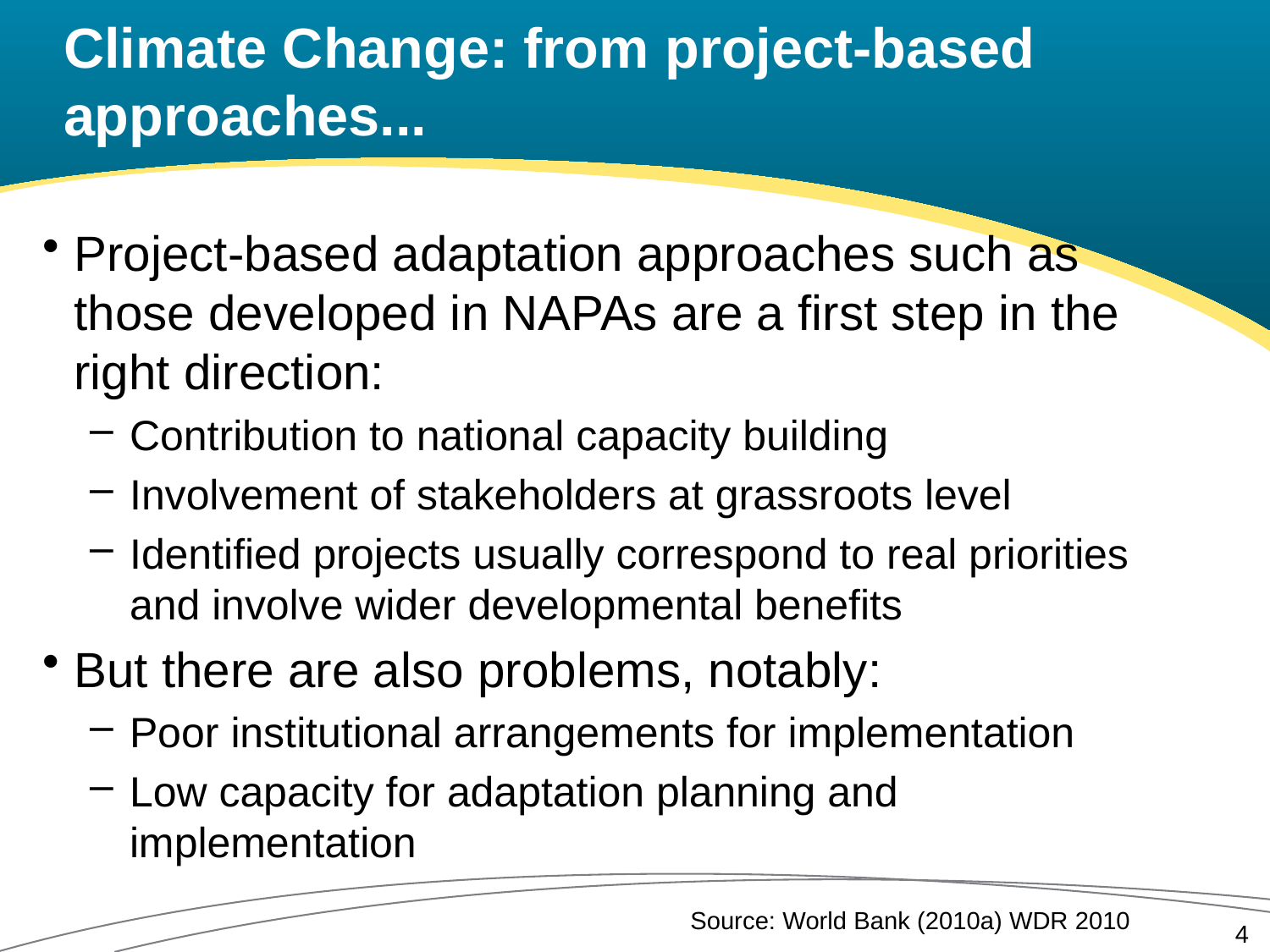

# Climate Change: from project-based approaches...
Project-based adaptation approaches such as those developed in NAPAs are a first step in the right direction:
Contribution to national capacity building
Involvement of stakeholders at grassroots level
Identified projects usually correspond to real priorities and involve wider developmental benefits
But there are also problems, notably:
Poor institutional arrangements for implementation
Low capacity for adaptation planning and implementation
Source: World Bank (2010a) WDR 2010
4